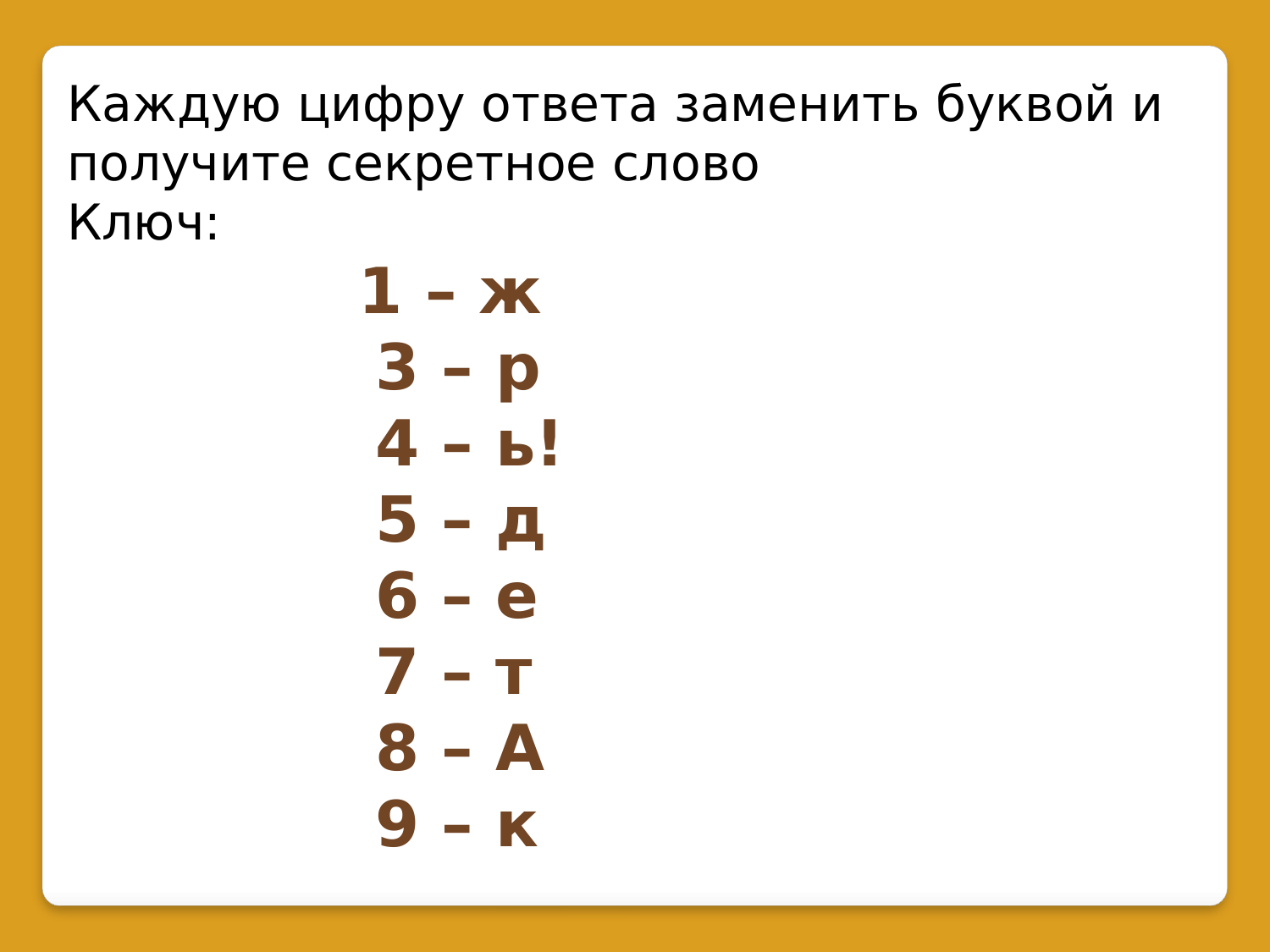

Каждую цифру ответа заменить буквой и  получите секретное слово
Ключ:
                 1 – ж
              3 – р
              4 – ь!
              5 – д
              6 – е
              7 – т
              8 – А
              9 – к